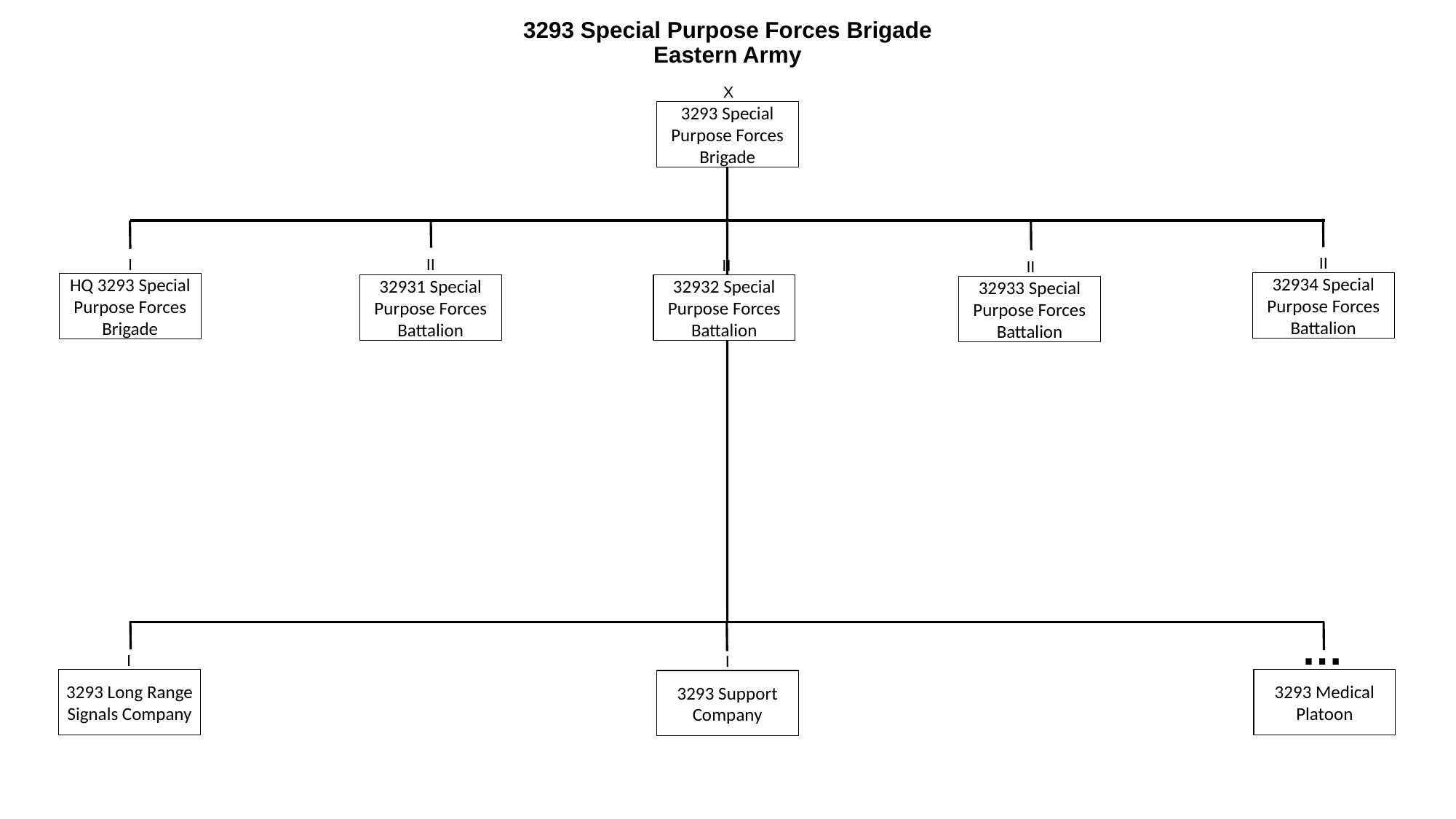

# 3293 Special Purpose Forces Brigade Eastern Army
X
3293 Special Purpose Forces Brigade
II
I
II
II
II
32934 Special Purpose Forces Battalion
HQ 3293 Special Purpose Forces Brigade
32931 Special Purpose Forces Battalion
32932 Special Purpose Forces Battalion
32933 Special Purpose Forces Battalion
…
I
I
3293 Long Range Signals Company
3293 Medical
Platoon
3293 Support Company